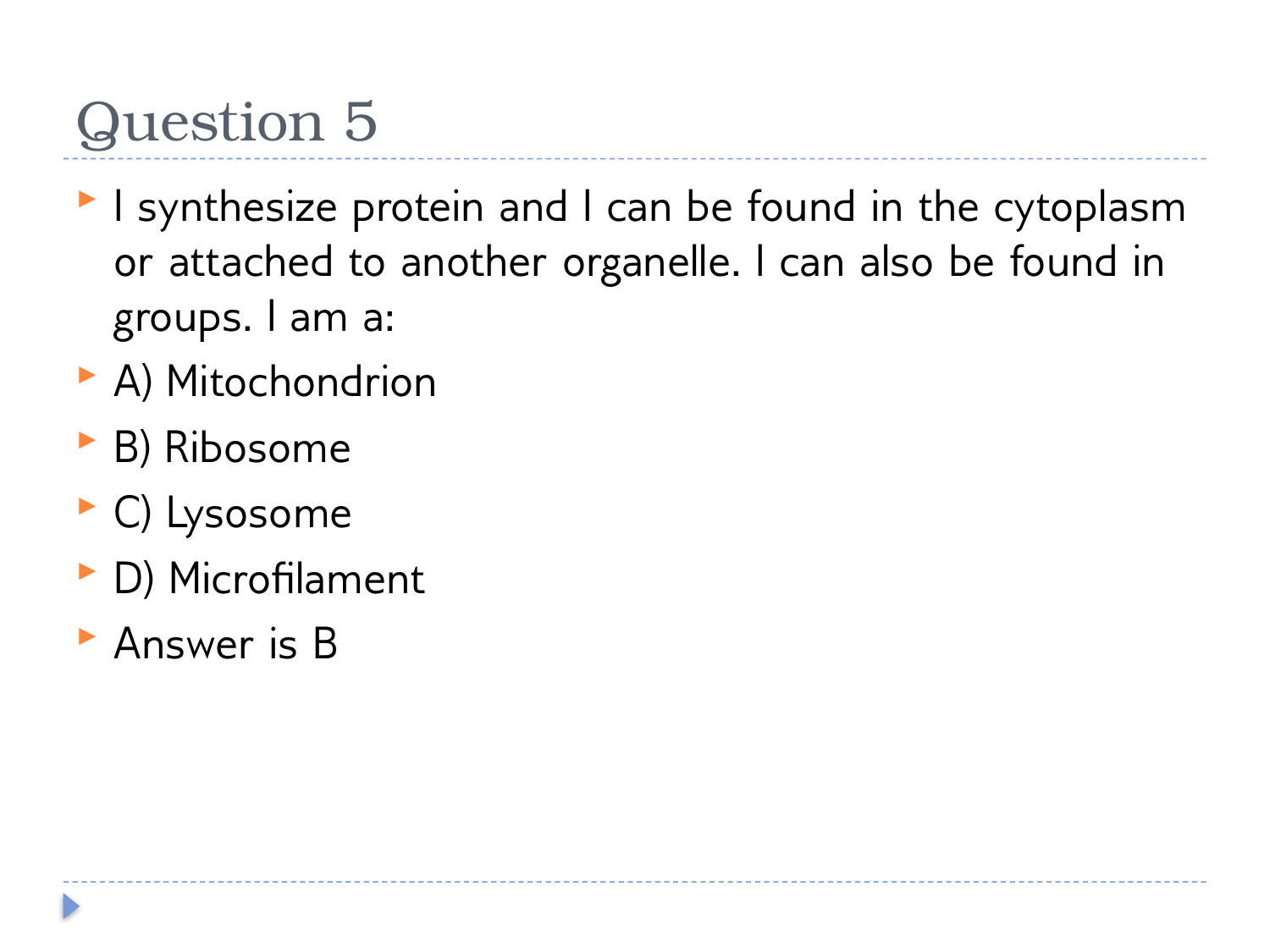

# Question 5
I synthesize protein and I can be found in the cytoplasm or attached to another organelle. I can also be found in groups. I am a:
A) Mitochondrion
B) Ribosome
C) Lysosome
D) Microfilament
Answer is B